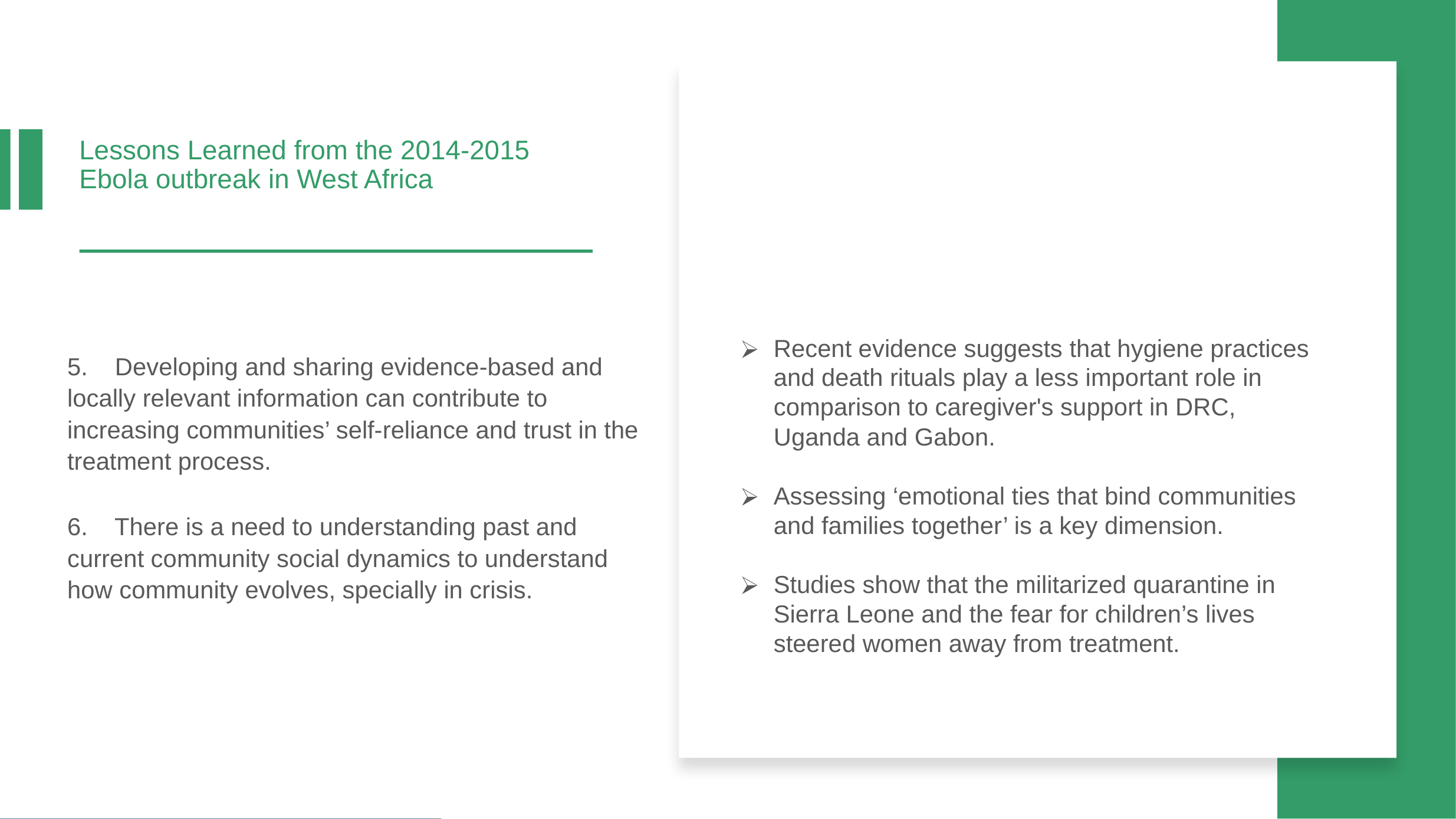

# Lessons Learned from the 2014-2015 Ebola outbreak in West Africa

Recent evidence suggests that hygiene practices and death rituals play a less important role in comparison to caregiver's support in DRC, Uganda and Gabon.

Assessing ‘emotional ties that bind communities and families together’ is a key dimension.

Studies show that the militarized quarantine in Sierra Leone and the fear for children’s lives steered women away from treatment.
5.    Developing and sharing evidence-based and locally relevant information can contribute to increasing communities’ self-reliance and trust in the treatment process.

6.    There is a need to understanding past and current community social dynamics to understand how community evolves, specially in crisis.